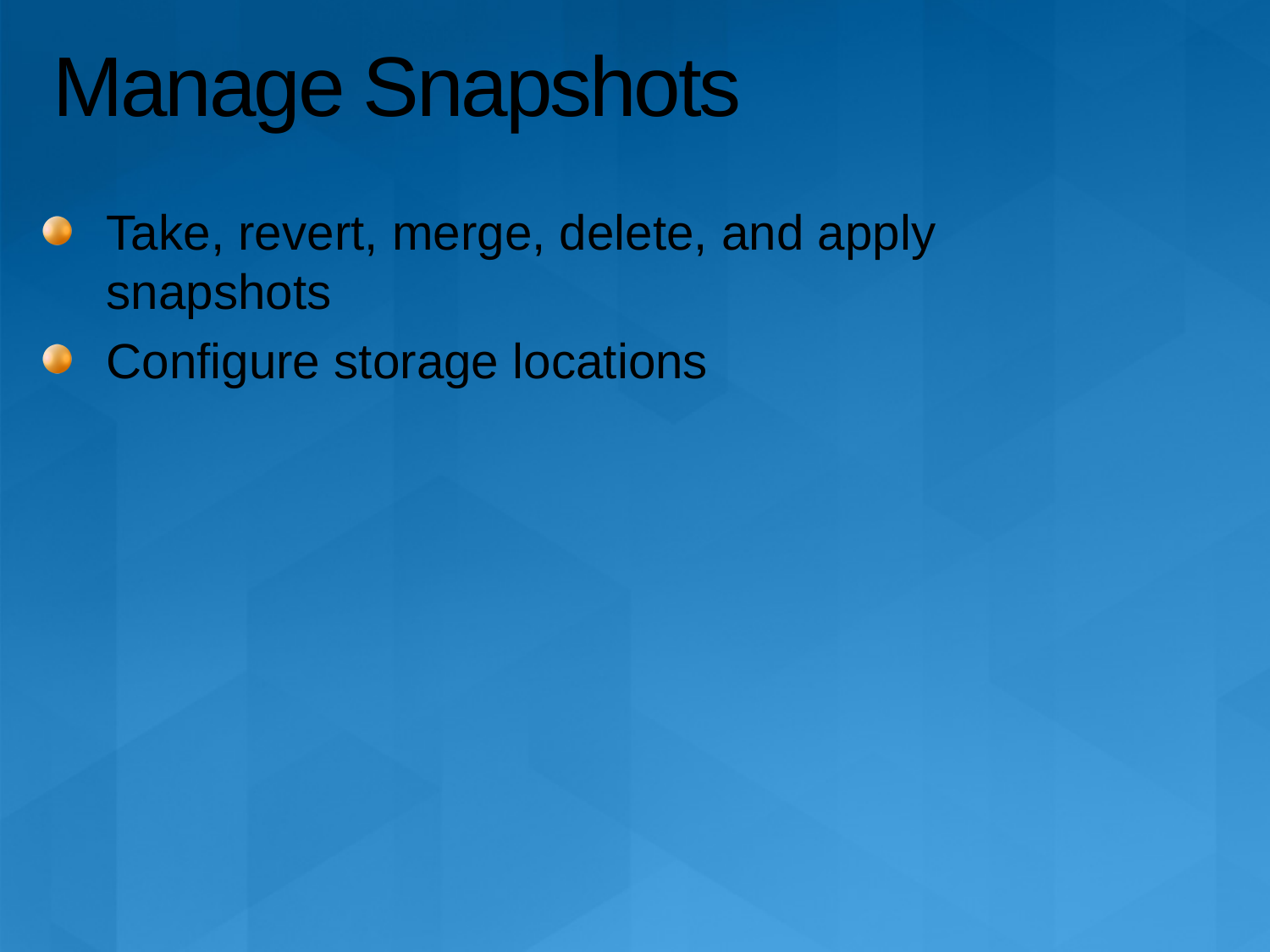

# Manage Snapshots
Take, revert, merge, delete, and apply snapshots
Configure storage locations